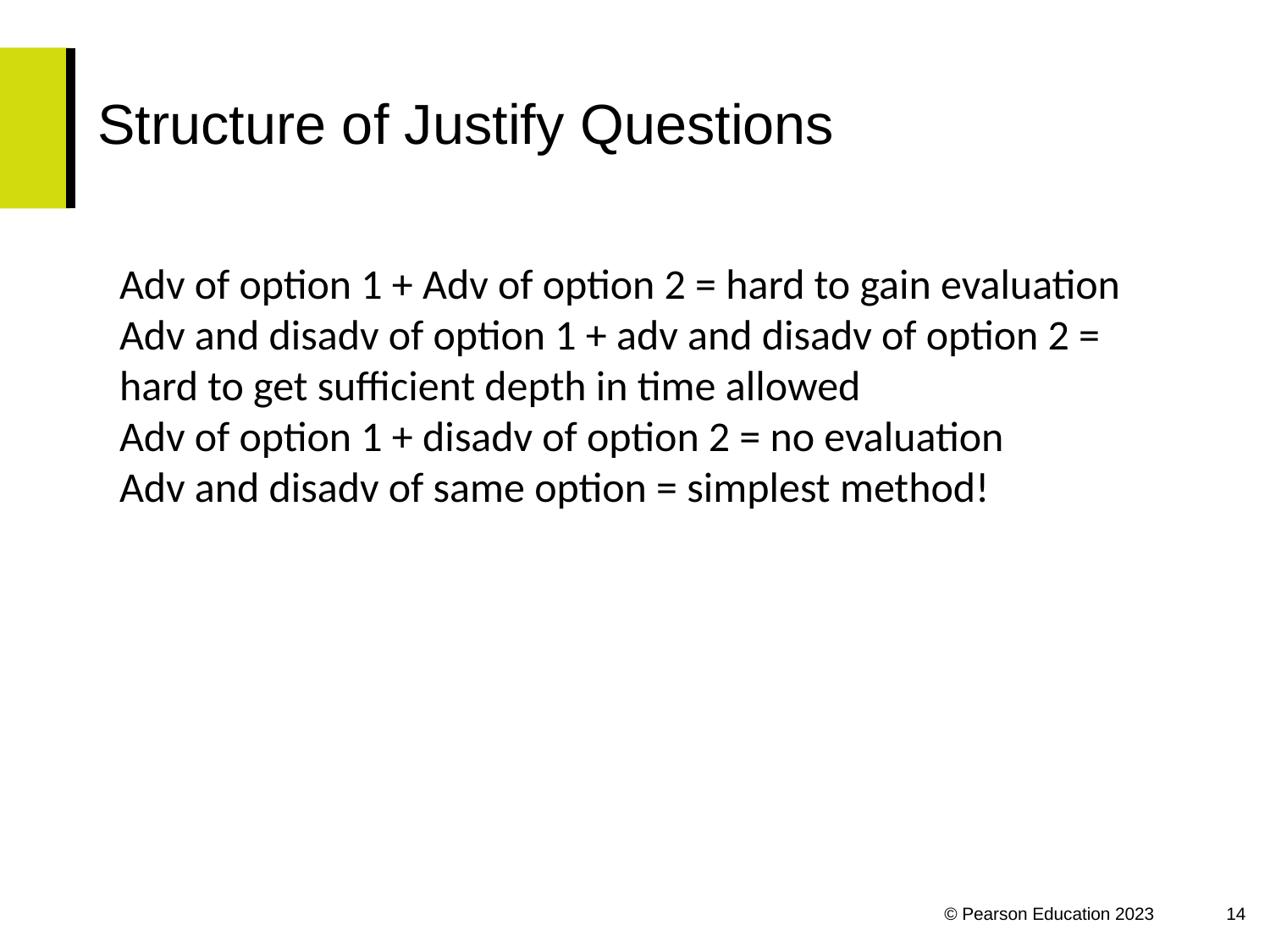

# Structure of Justify Questions
Adv of option 1 + Adv of option 2 = hard to gain evaluation
Adv and disadv of option 1 + adv and disadv of option 2 = hard to get sufficient depth in time allowed
Adv of option 1 + disadv of option 2 = no evaluation
Adv and disadv of same option = simplest method!